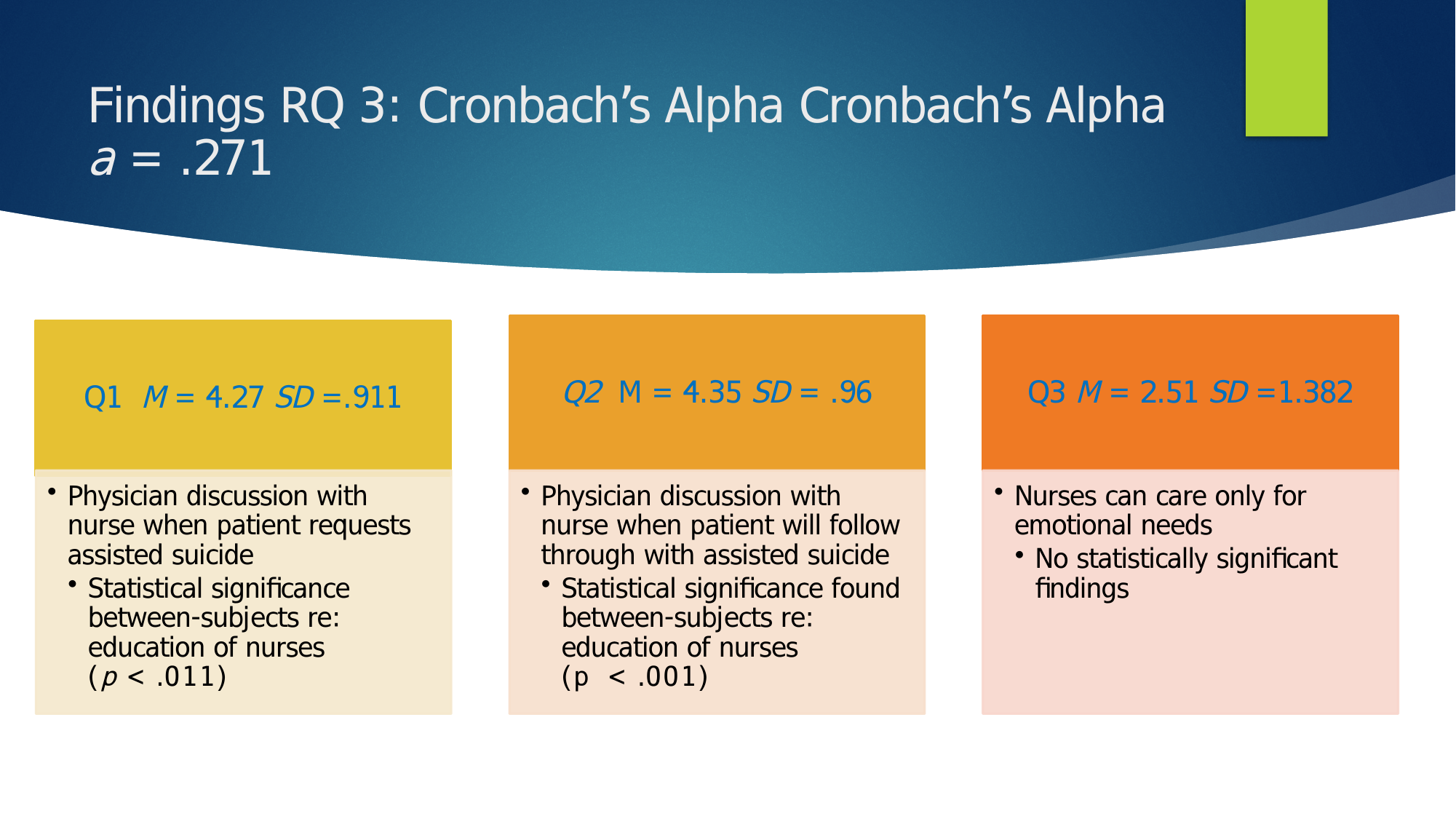

# Findings RQ 3: Cronbach’s Alpha Cronbach’s Alpha a = .271

Q1  M = 4.27 SD =.911
Physician discussion with nurse when patient requests assisted suicide
Statistical significance between-subjects re: education of nurses          (p < .011)
Q2  M = 4.35 SD = .96
Physician discussion with nurse when patient will follow through with assisted suicide
Statistical significance found between-subjects re: education of nurses           (p  < .001)
Q3 M = 2.51 SD =1.382
Nurses can care only for emotional needs
No statistically significant findings